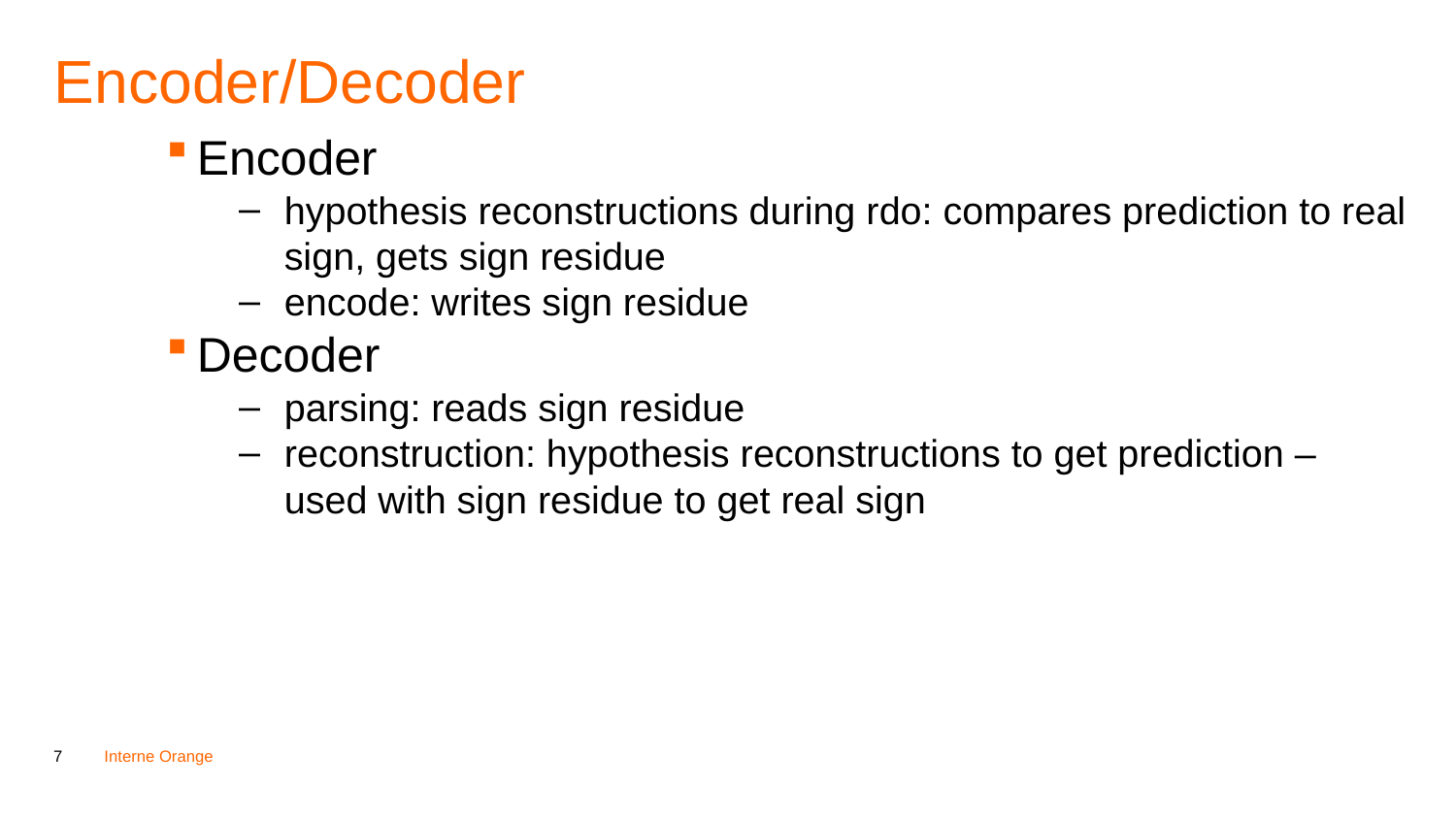

Encoder/Decoder
Encoder
hypothesis reconstructions during rdo: compares prediction to real sign, gets sign residue
encode: writes sign residue
Decoder
parsing: reads sign residue
reconstruction: hypothesis reconstructions to get prediction – used with sign residue to get real sign